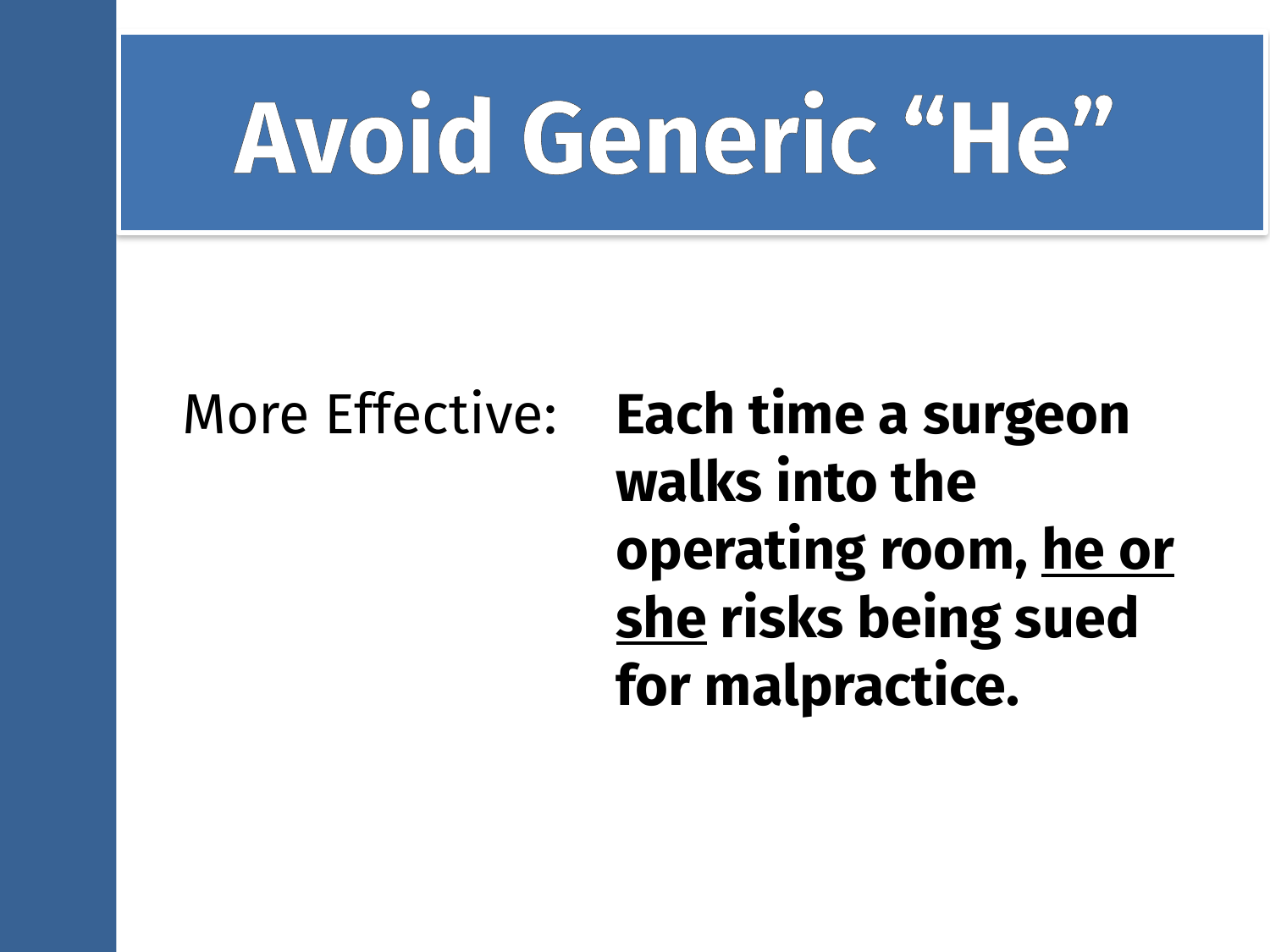

# Avoid Generic “He”
| More Effective: | Each time a surgeon walks into the operating room, he or she risks being sued for malpractice. |
| --- | --- |